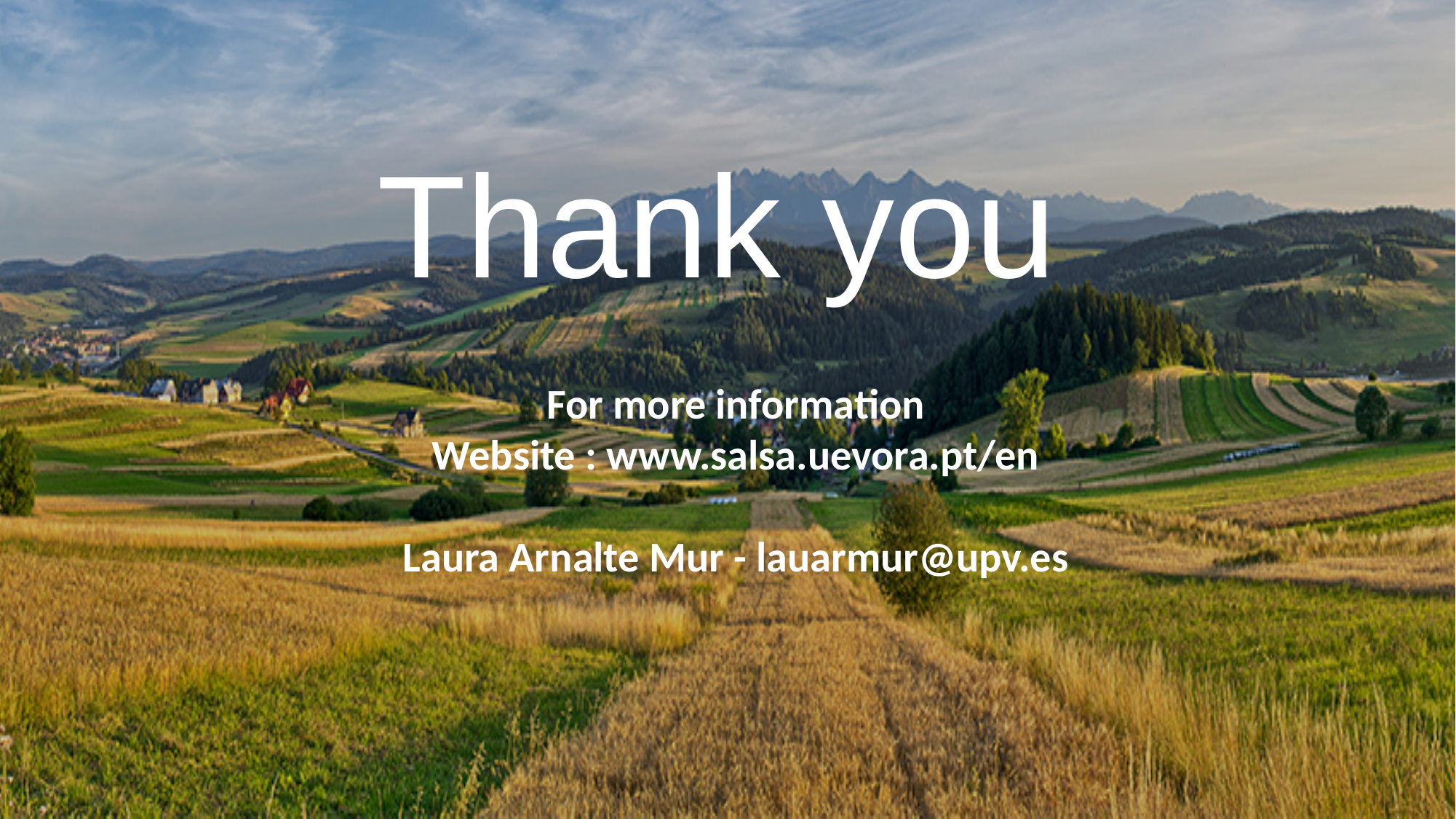

# Thank you
For more information
Website : www.salsa.uevora.pt/en

Laura Arnalte Mur - lauarmur@upv.es